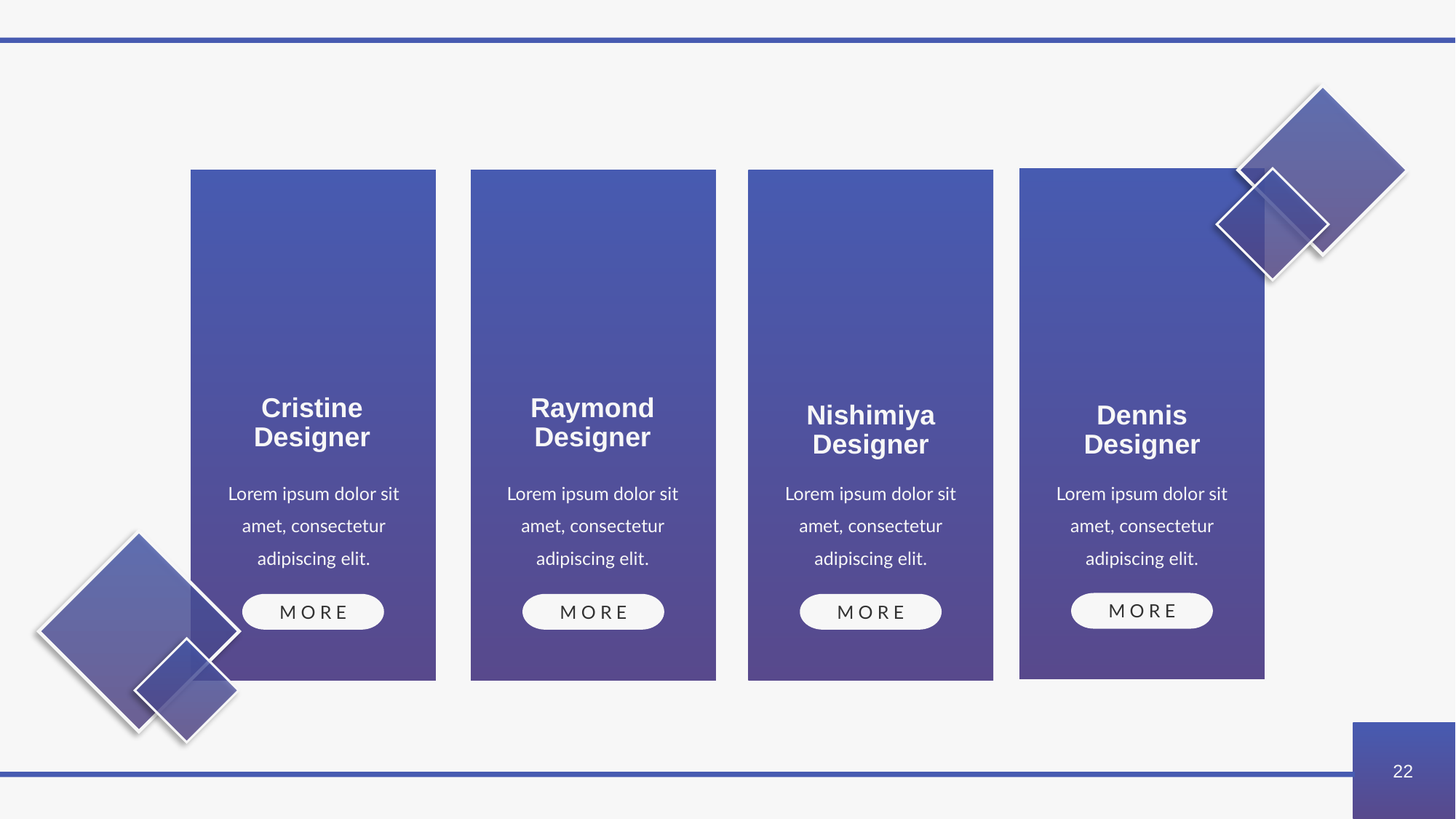

Cristine
Raymond
Nishimiya
Dennis
Designer
Designer
Designer
Designer
Lorem ipsum dolor sit amet, consectetur adipiscing elit.
Lorem ipsum dolor sit amet, consectetur adipiscing elit.
Lorem ipsum dolor sit amet, consectetur adipiscing elit.
Lorem ipsum dolor sit amet, consectetur adipiscing elit.

MORE
MORE
MORE
MORE